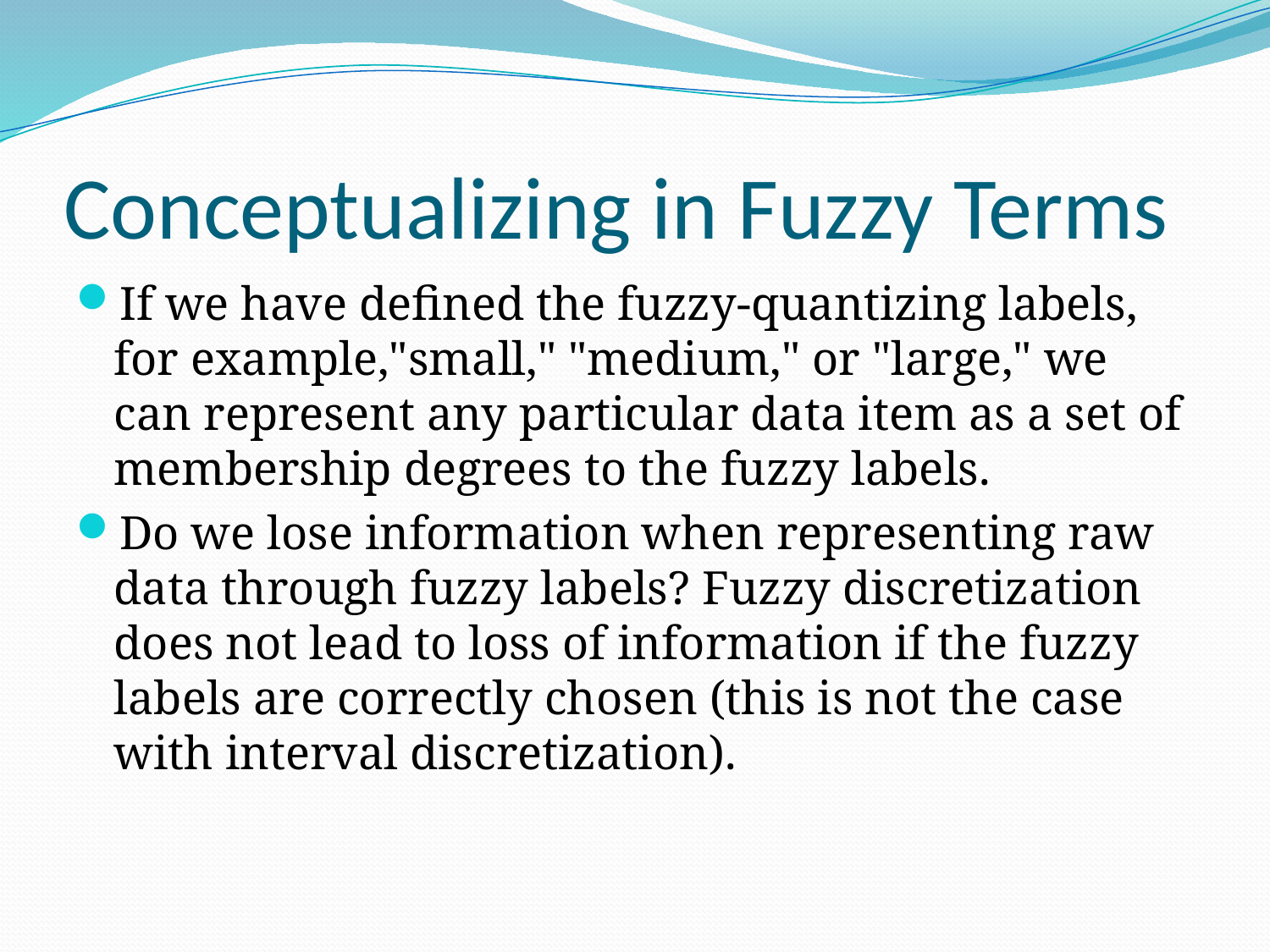

# Conceptualizing in Fuzzy Terms
If we have defined the fuzzy-quantizing labels, for example,"small," "medium," or "large," we can represent any particular data item as a set of membership degrees to the fuzzy labels.
Do we lose information when representing raw data through fuzzy labels? Fuzzy discretization does not lead to loss of information if the fuzzy labels are correctly chosen (this is not the case with interval discretization).